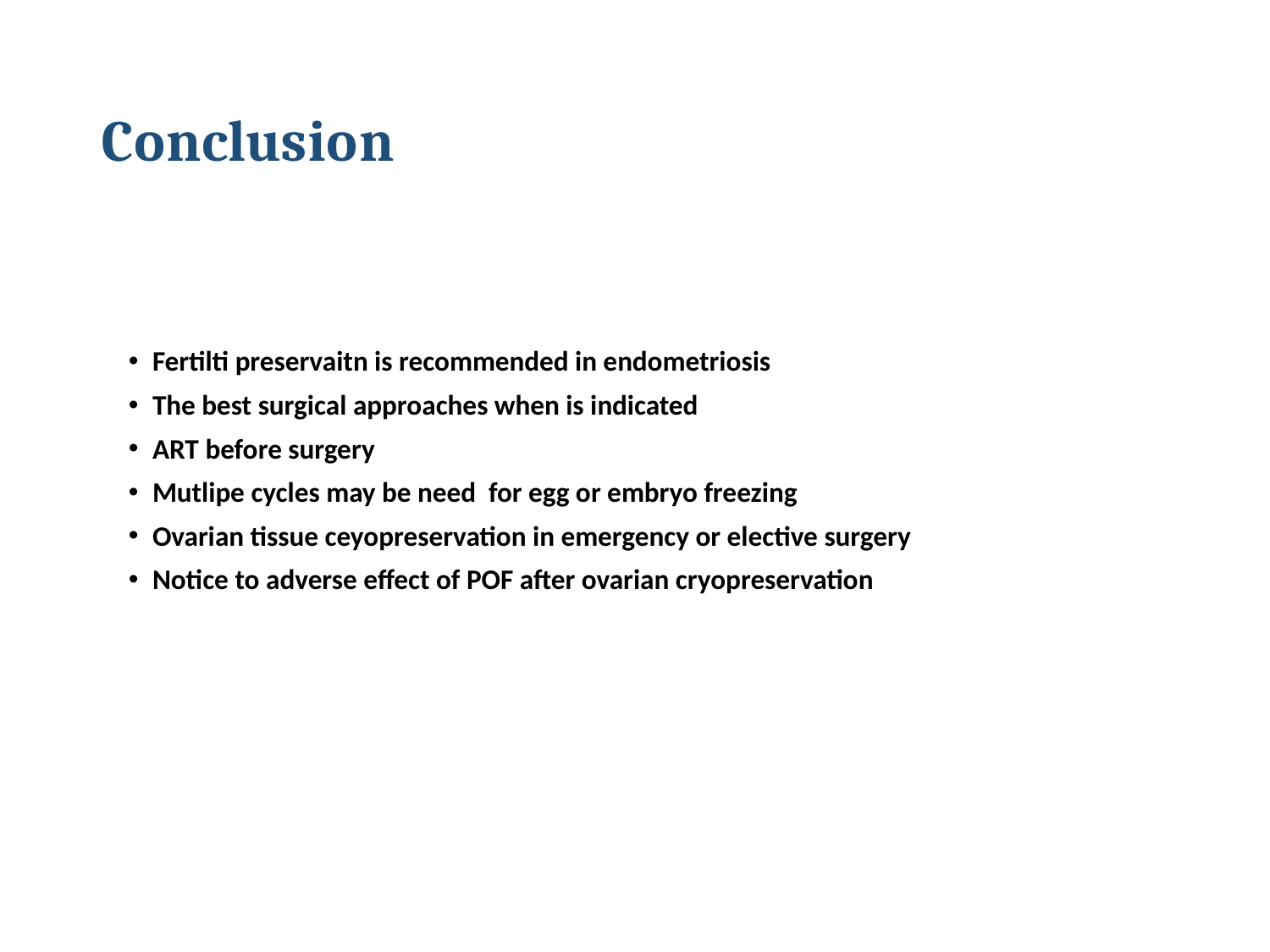

# Conclusion
Fertilti preservaitn is recommended in endometriosis
The best surgical approaches when is indicated
ART before surgery
Mutlipe cycles may be need  for egg or embryo freezing
Ovarian tissue ceyopreservation in emergency or elective surgery
Notice to adverse effect of POF after ovarian cryopreservation